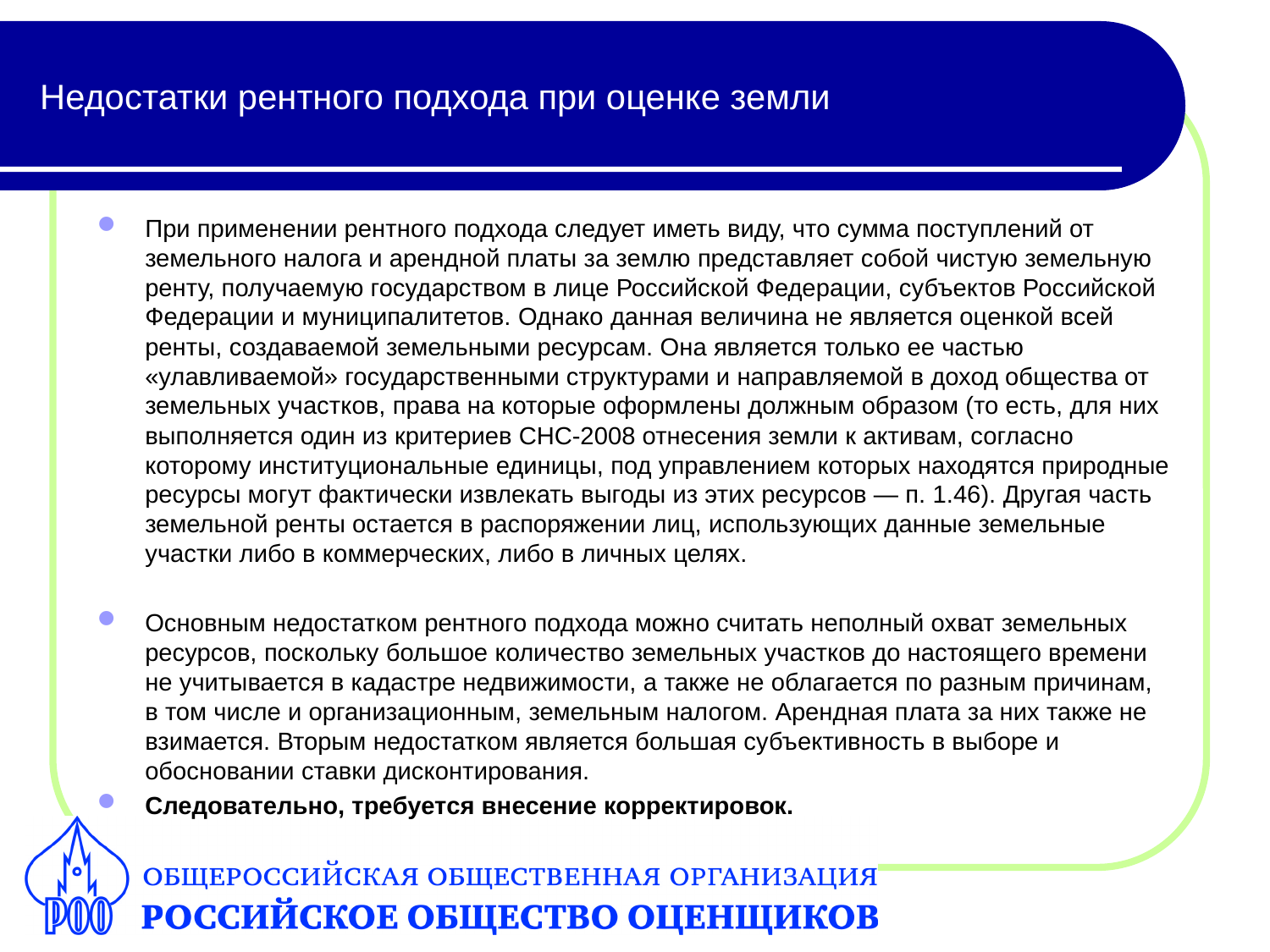

# Недостатки рентного подхода при оценке земли
При применении рентного подхода следует иметь виду, что сумма поступлений от земельного налога и арендной платы за землю представляет собой чистую земельную ренту, получаемую государством в лице Российской Федерации, субъектов Российской Федерации и муниципалитетов. Однако данная величина не является оценкой всей ренты, создаваемой земельными ресурсам. Она является только ее частью «улавливаемой» государственными структурами и направляемой в доход общества от земельных участков, права на которые оформлены должным образом (то есть, для них выполняется один из критериев СНС-2008 отнесения земли к активам, согласно которому институциональные единицы, под управлением которых находятся природные ресурсы могут фактически извлекать выгоды из этих ресурсов — п. 1.46). Другая часть земельной ренты остается в распоряжении лиц, использующих данные земельные участки либо в коммерческих, либо в личных целях.

Основным недостатком рентного подхода можно считать неполный охват земельных ресурсов, поскольку большое количество земельных участков до настоящего времени не учитывается в кадастре недвижимости, а также не облагается по разным причинам, в том числе и организационным, земельным налогом. Арендная плата за них также не взимается. Вторым недостатком является большая субъективность в выборе и обосновании ставки дисконтирования.
Следовательно, требуется внесение корректировок.